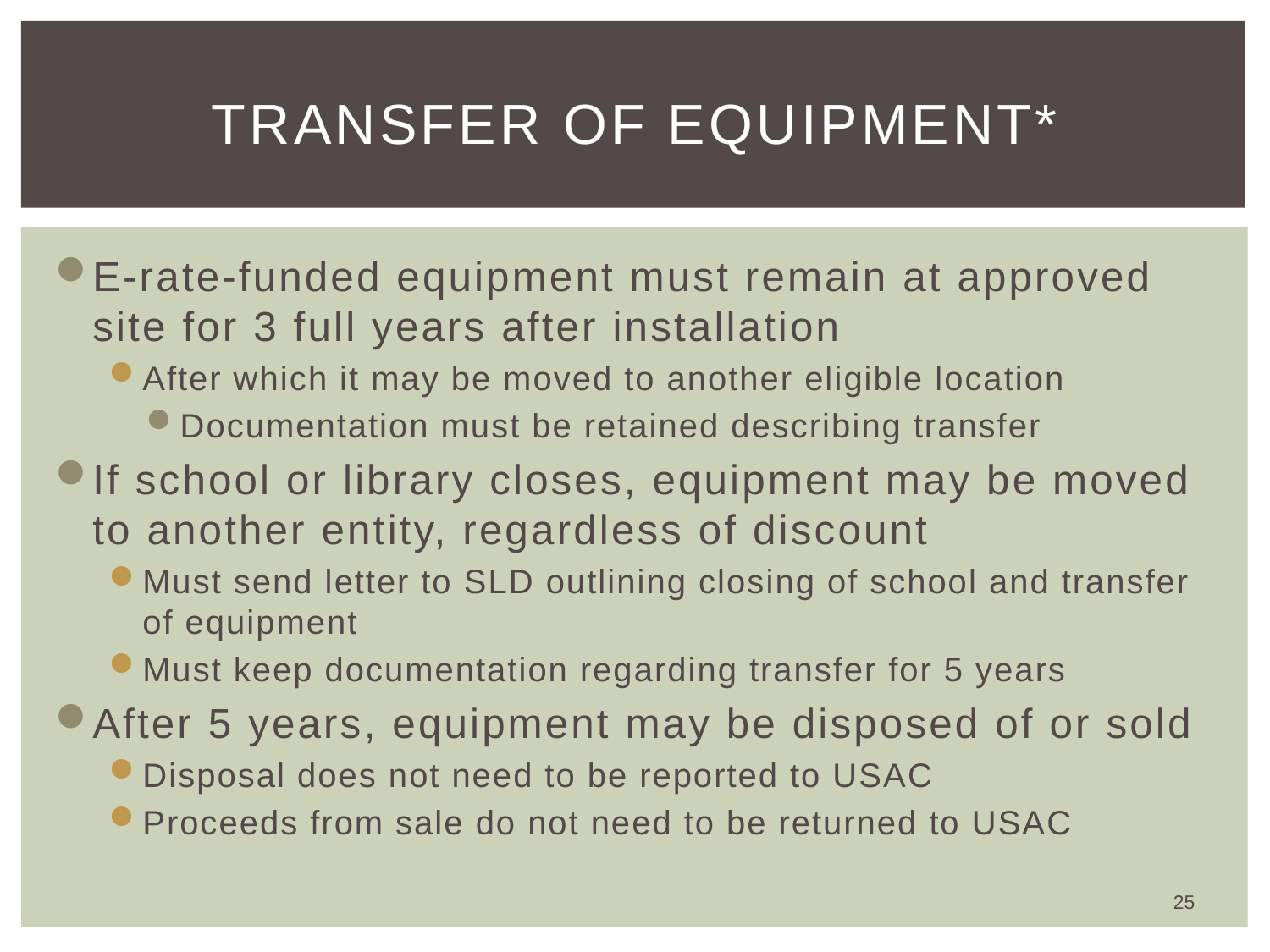

# Transfer of Equipment*
E-rate-funded equipment must remain at approved site for 3 full years after installation
After which it may be moved to another eligible location
Documentation must be retained describing transfer
If school or library closes, equipment may be moved to another entity, regardless of discount
Must send letter to SLD outlining closing of school and transfer of equipment
Must keep documentation regarding transfer for 5 years
After 5 years, equipment may be disposed of or sold
Disposal does not need to be reported to USAC
Proceeds from sale do not need to be returned to USAC

25